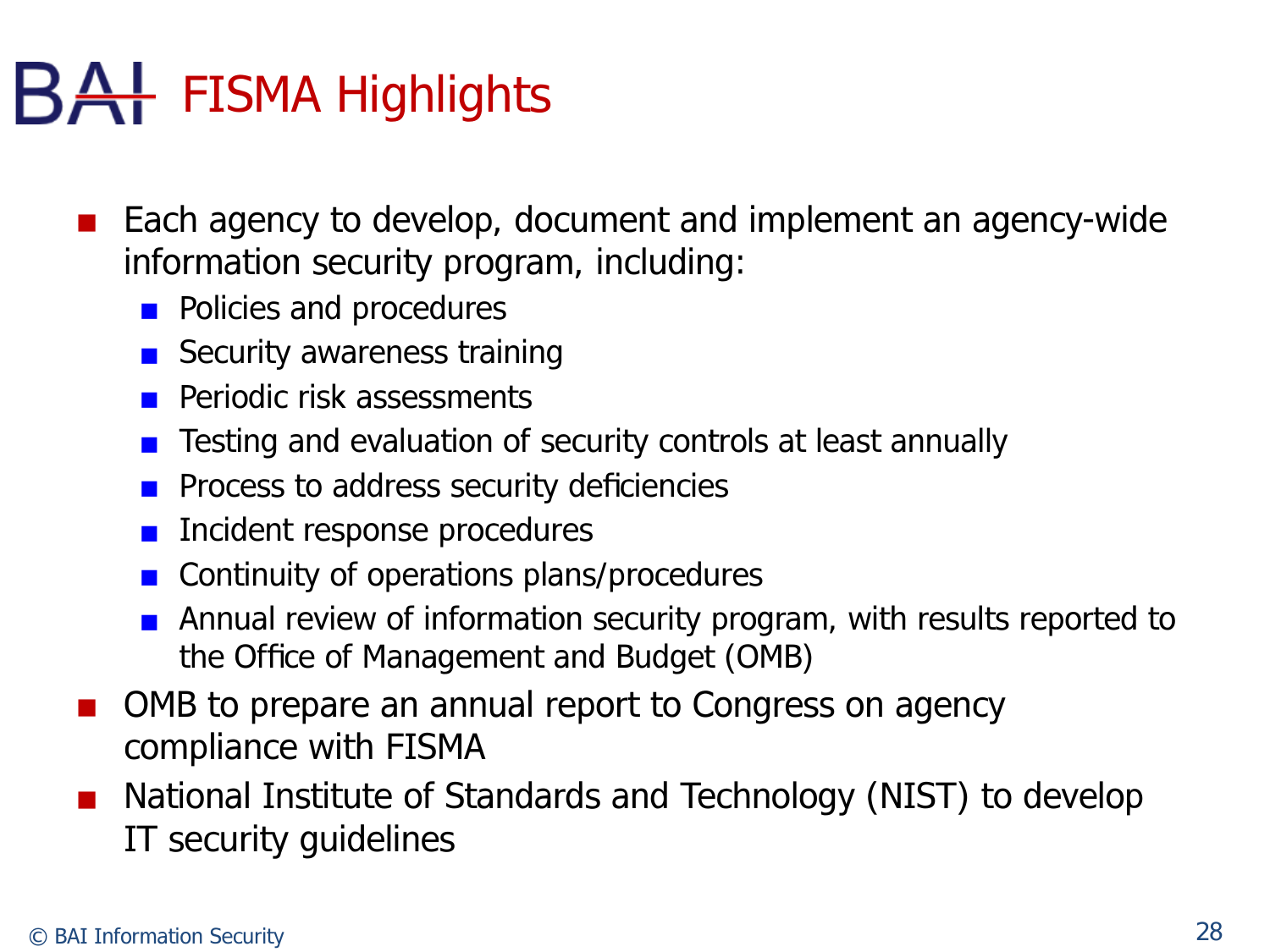

# FISMA Highlights
Each agency to develop, document and implement an agency-wide information security program, including:
Policies and procedures
Security awareness training
Periodic risk assessments
Testing and evaluation of security controls at least annually
Process to address security deficiencies
Incident response procedures
Continuity of operations plans/procedures
Annual review of information security program, with results reported to the Office of Management and Budget (OMB)
OMB to prepare an annual report to Congress on agency compliance with FISMA
National Institute of Standards and Technology (NIST) to develop IT security guidelines